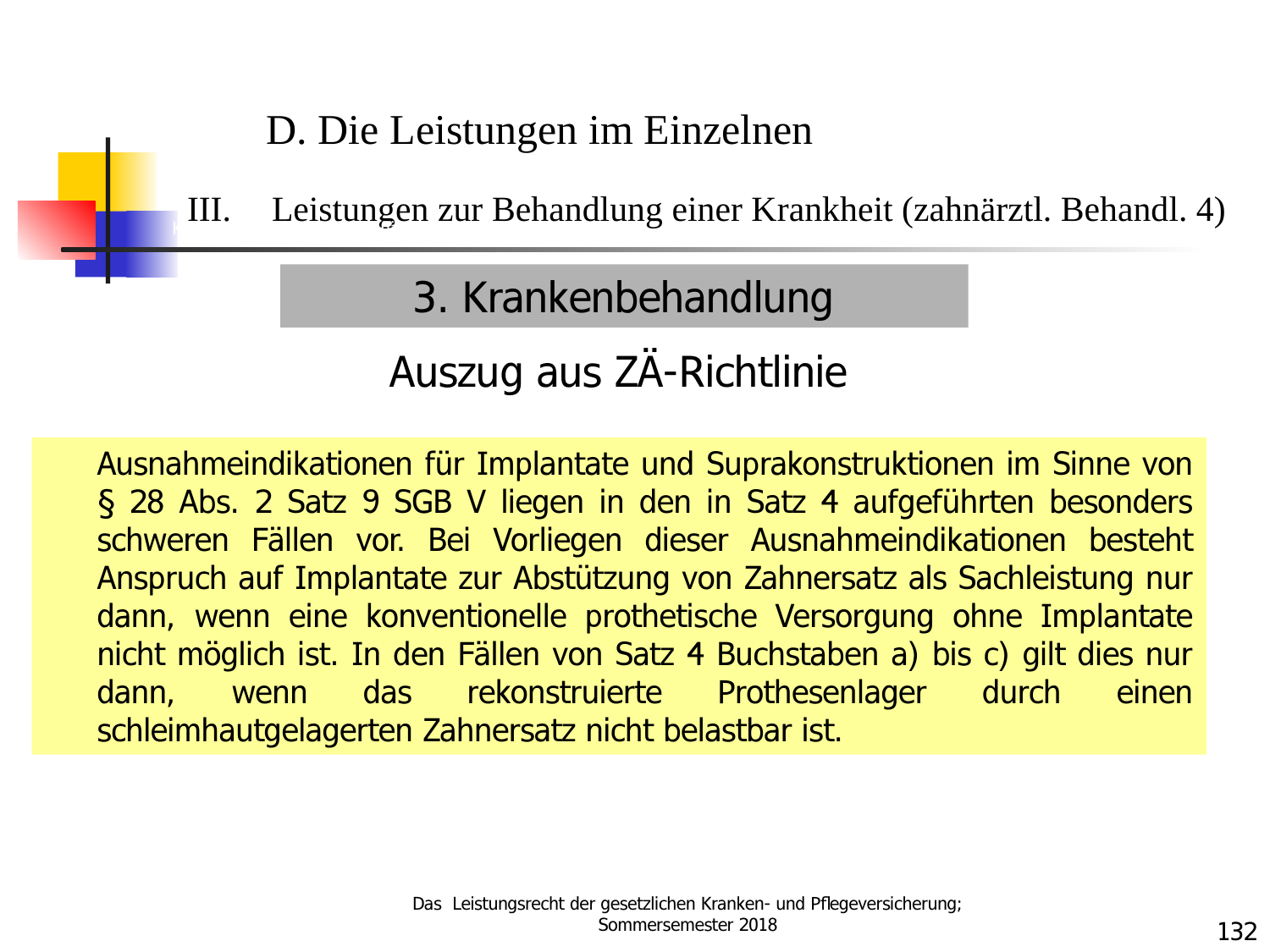

Krankenbehandlung 4 (zahnärztl. Behandlung)
D. Die Leistungen im Einzelnen

Leistungen zur Behandlung einer Krankheit (zahnärztl. Behandl. 4)
3. Krankenbehandlung
Auszug aus ZÄ-Richtlinie
Ausnahmeindikationen für Implantate und Suprakonstruktionen im Sinne von § 28 Abs. 2 Satz 9 SGB V liegen in den in Satz 4 aufgeführten besonders schweren Fällen vor. Bei Vorliegen dieser Ausnahmeindikationen besteht Anspruch auf Implantate zur Abstützung von Zahnersatz als Sachleistung nur dann, wenn eine konventionelle prothetische Versorgung ohne Implantate nicht möglich ist. In den Fällen von Satz 4 Buchstaben a) bis c) gilt dies nur dann, wenn das rekonstruierte Prothesenlager durch einen schleimhautgelagerten Zahnersatz nicht belastbar ist.
Krankheit
Das  Leistungsrecht der gesetzlichen Kranken- und Pflegeversicherung; Sommersemester 2018
132